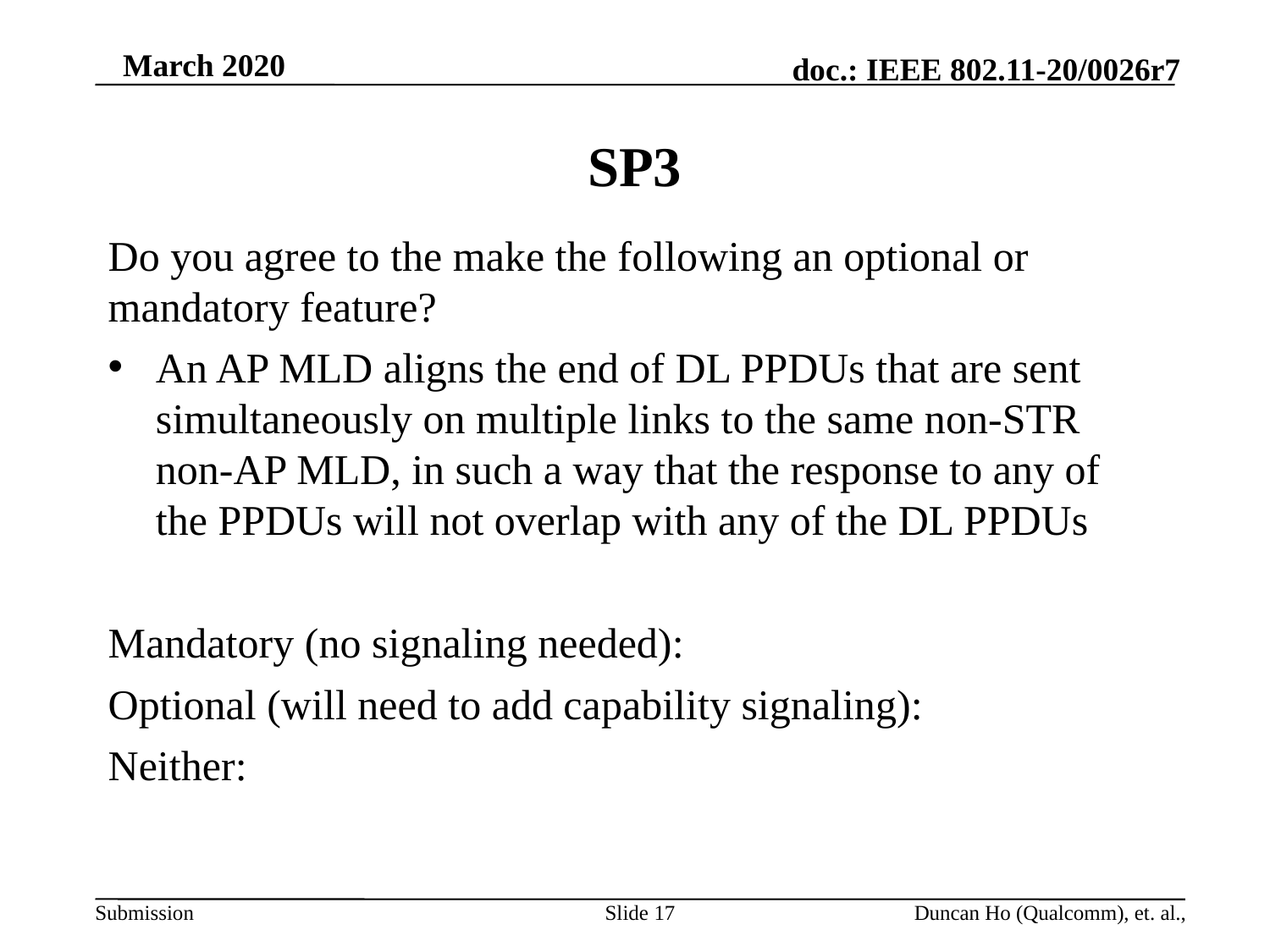

# SP3
Do you agree to the make the following an optional or mandatory feature?
An AP MLD aligns the end of DL PPDUs that are sent simultaneously on multiple links to the same non-STR non-AP MLD, in such a way that the response to any of the PPDUs will not overlap with any of the DL PPDUs

Mandatory (no signaling needed):
Optional (will need to add capability signaling):
Neither:
Slide 17
Duncan Ho (Qualcomm), et. al.,